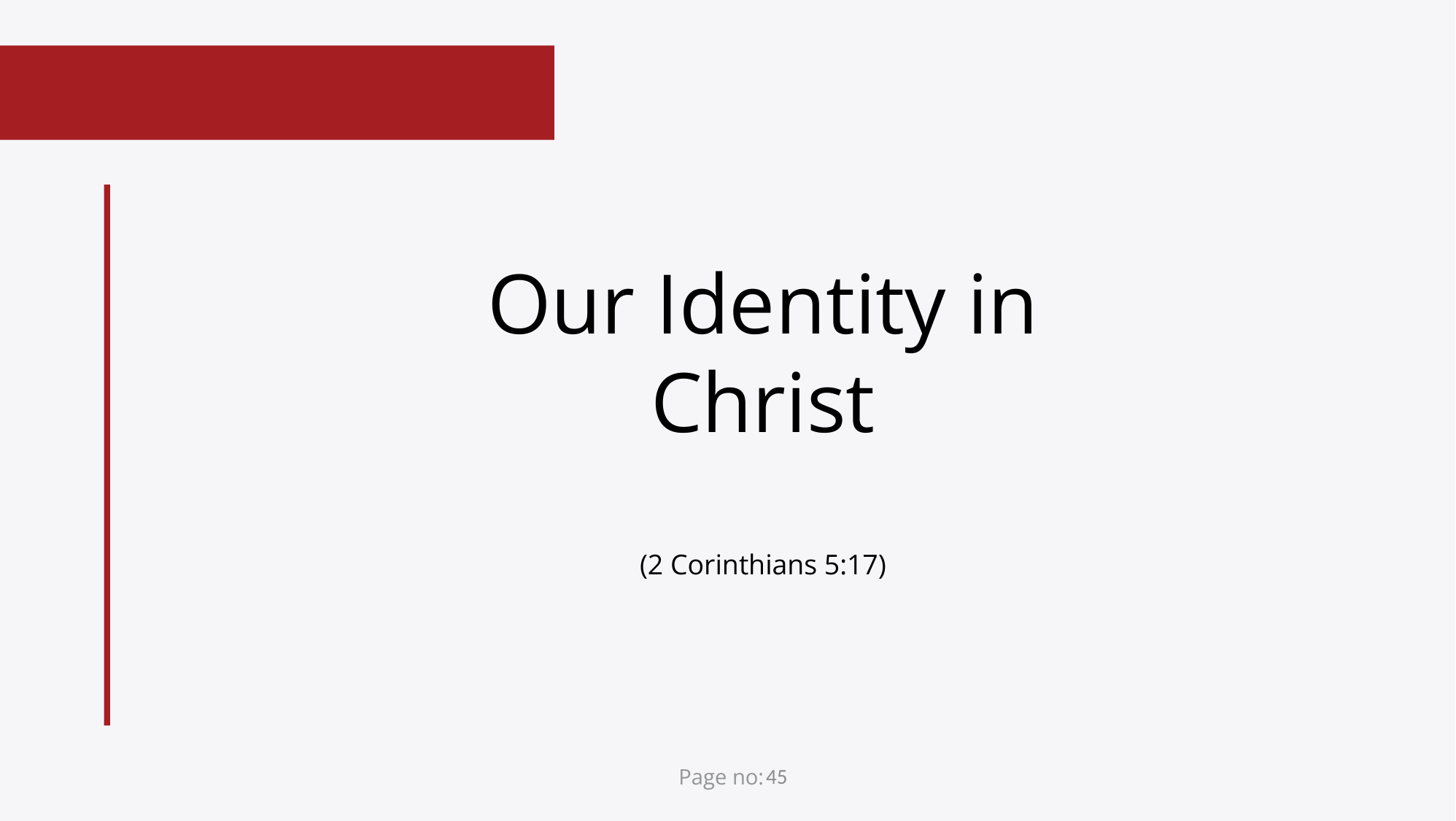

Our Identity in Christ

(2 Corinthians 5:17)